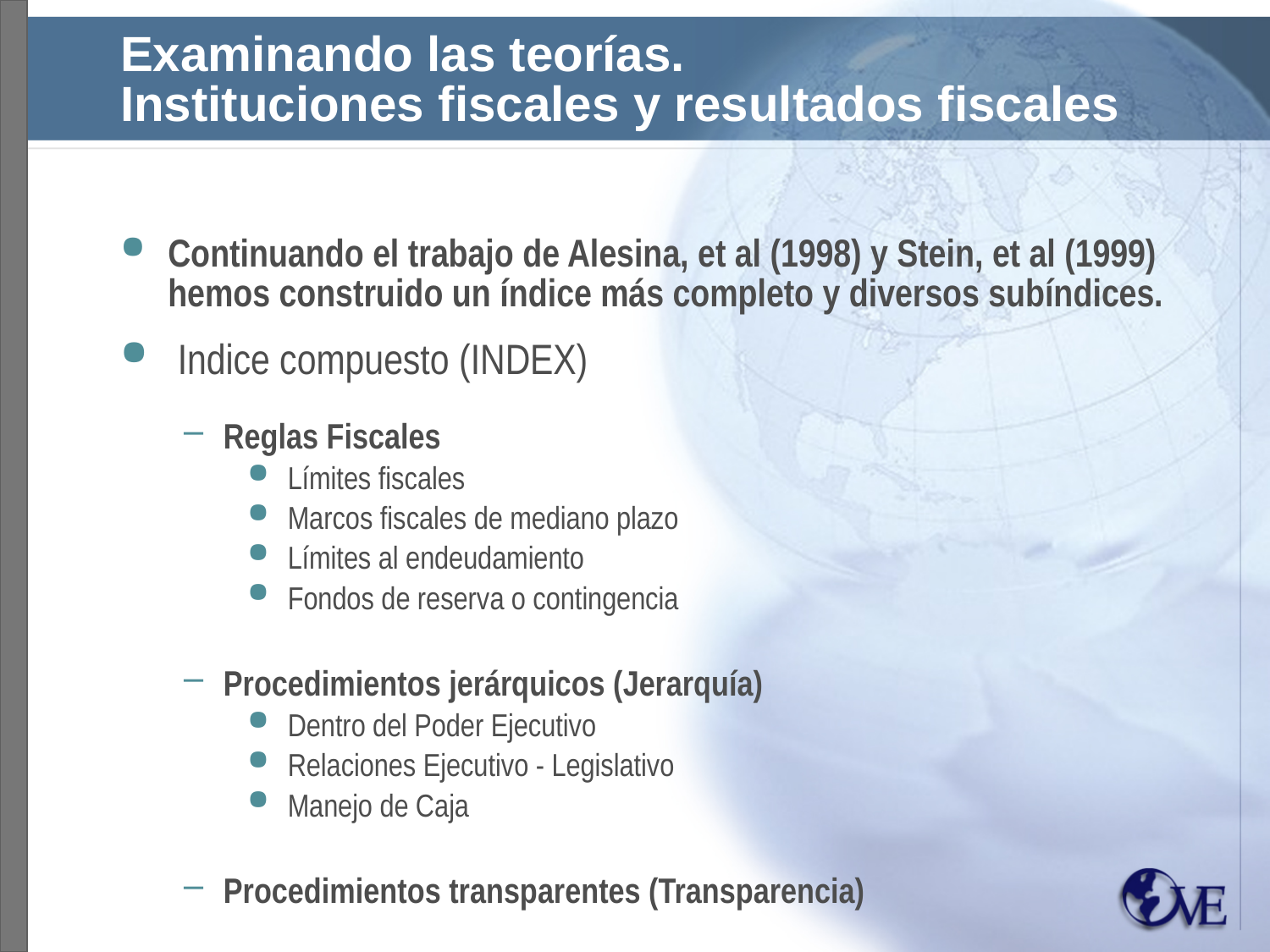

# Examinando las teorías. Instituciones fiscales y resultados fiscales
Continuando el trabajo de Alesina, et al (1998) y Stein, et al (1999) hemos construido un índice más completo y diversos subíndices.
 Indice compuesto (INDEX)

Reglas Fiscales
Límites fiscales
Marcos fiscales de mediano plazo
Límites al endeudamiento
Fondos de reserva o contingencia

Procedimientos jerárquicos (Jerarquía)
Dentro del Poder Ejecutivo
Relaciones Ejecutivo - Legislativo
Manejo de Caja

Procedimientos transparentes (Transparencia)